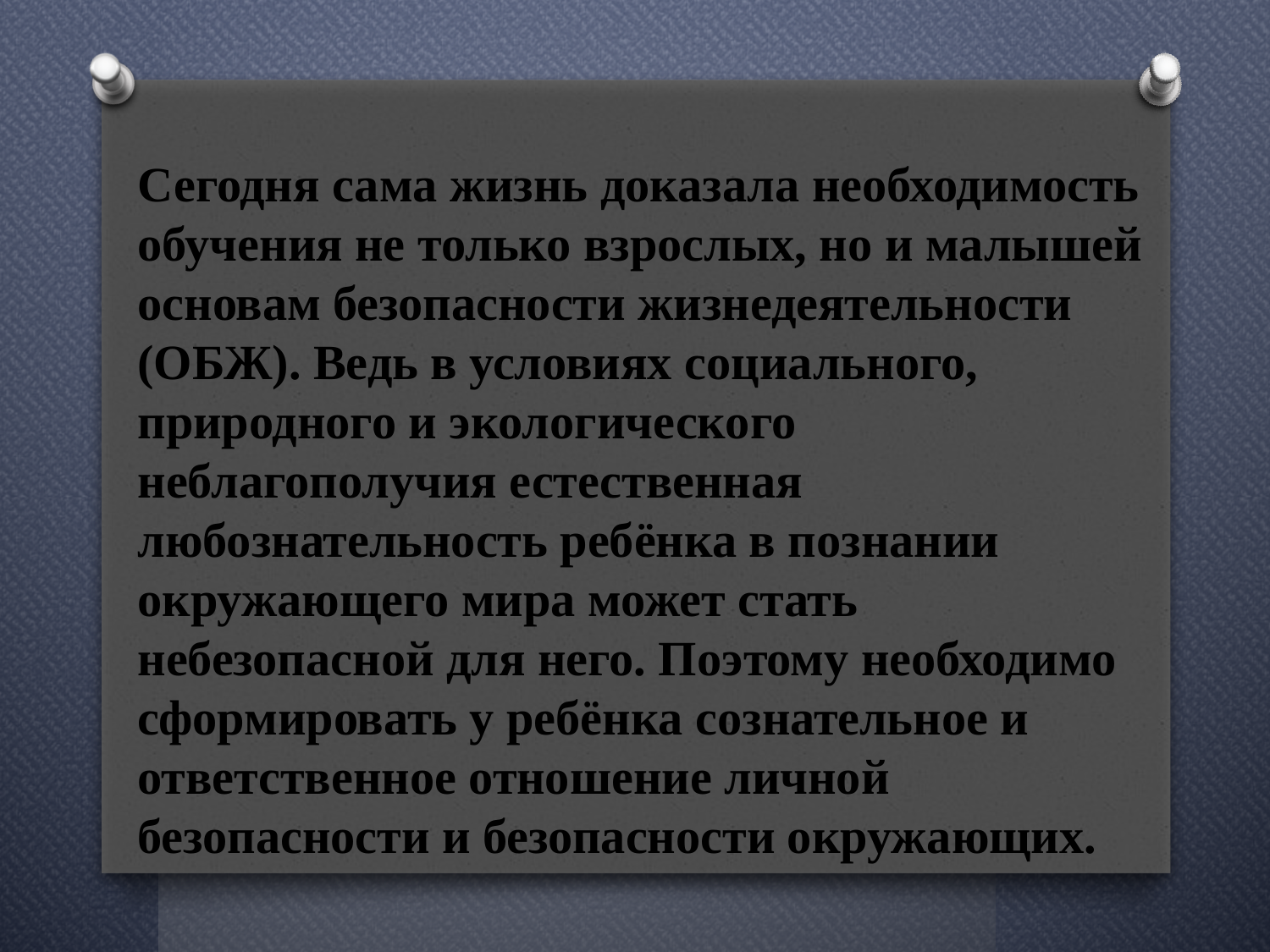

Сегодня сама жизнь доказала необходимость обучения не только взрослых, но и малышей основам безопасности жизнедеятельности (ОБЖ). Ведь в условиях социального, природного и экологического неблагополучия естественная любознательность ребёнка в познании окружающего мира может стать небезопасной для него. Поэтому необходимо сформировать у ребёнка сознательное и ответственное отношение личной безопасности и безопасности окружающих.